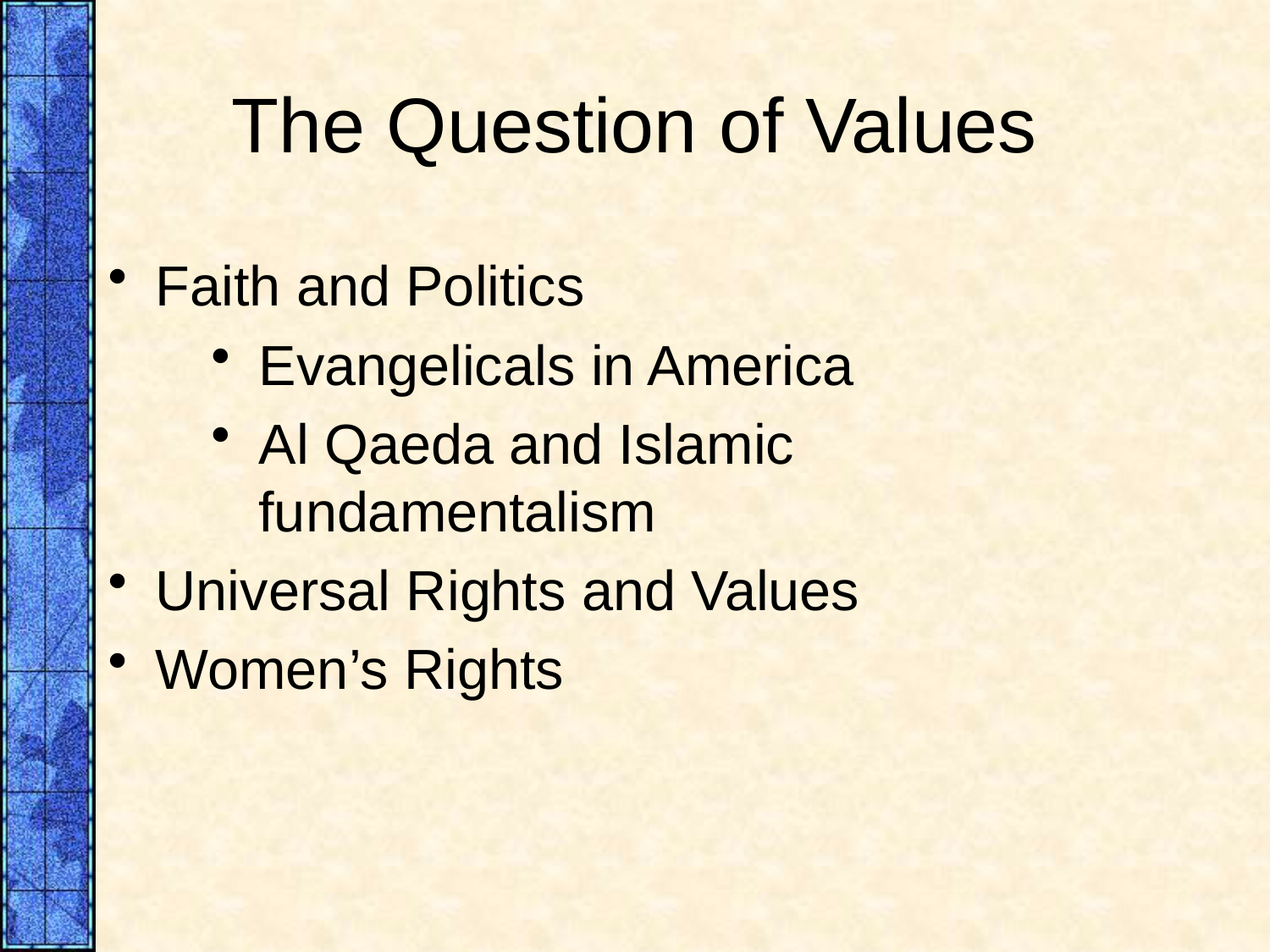

# The Question of Values
Faith and Politics
Evangelicals in America
Al Qaeda and Islamic fundamentalism
Universal Rights and Values
Women’s Rights